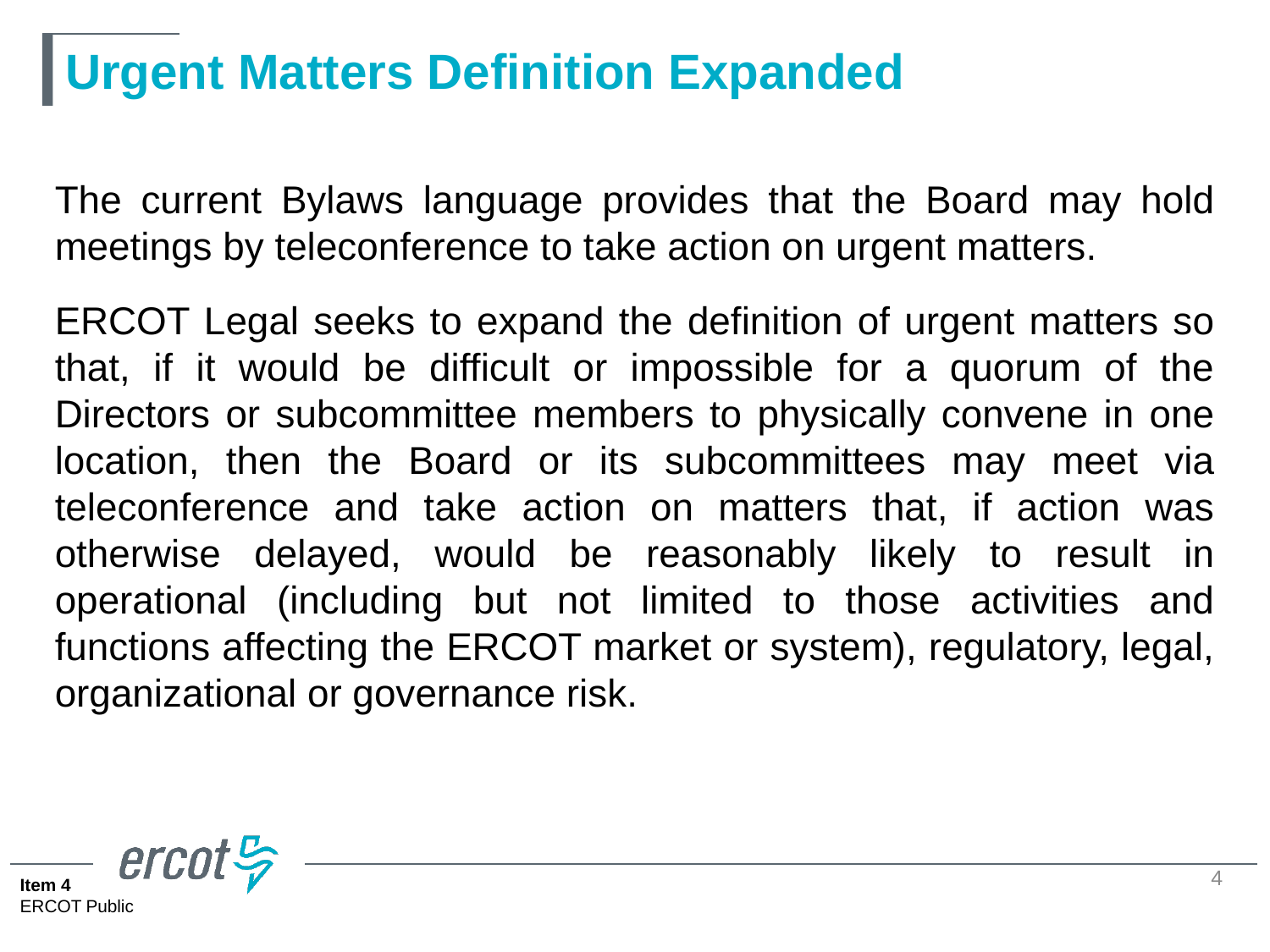

# Urgent Matters Definition Expanded
The current Bylaws language provides that the Board may hold meetings by teleconference to take action on urgent matters.
ERCOT Legal seeks to expand the definition of urgent matters so that, if it would be difficult or impossible for a quorum of the Directors or subcommittee members to physically convene in one location, then the Board or its subcommittees may meet via teleconference and take action on matters that, if action was otherwise delayed, would be reasonably likely to result in operational (including but not limited to those activities and functions affecting the ERCOT market or system), regulatory, legal, organizational or governance risk.
4